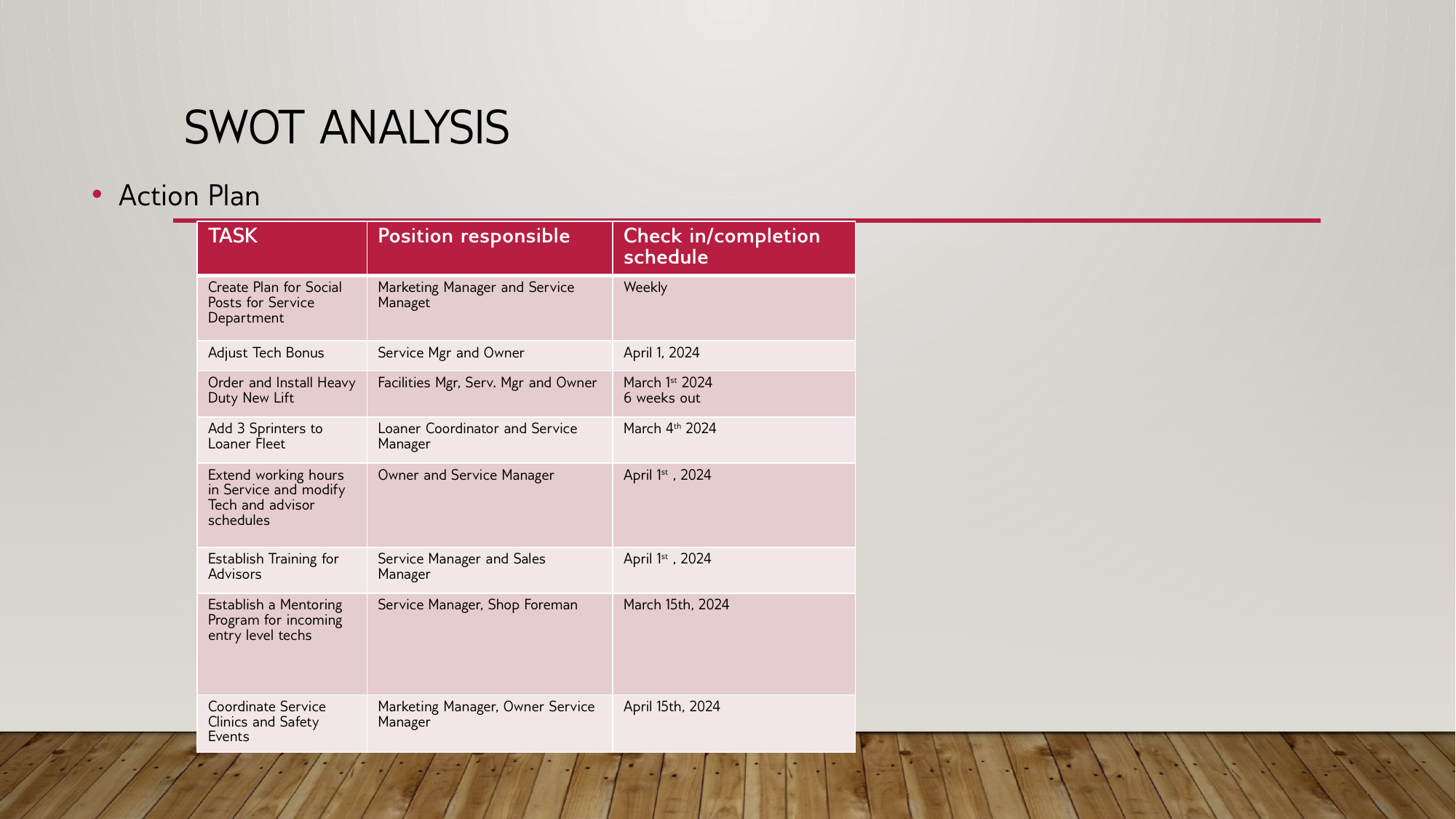

# SWOT Analysis
Action Plan

| TASK | Position responsible | Check in/completion schedule |
| --- | --- | --- |
| Create Plan for Social Posts for Service Department | Marketing Manager and Service Managet | Weekly |
| Adjust Tech Bonus | Service Mgr and Owner | April 1, 2024 |
| Order and Install Heavy Duty New Lift | Facilities Mgr, Serv. Mgr and Owner | March 1st 2024 6 weeks out |
| Add 3 Sprinters to Loaner Fleet | Loaner Coordinator and Service Manager | March 4th 2024 |
| Extend working hours in Service and modify Tech and advisor schedules | Owner and Service Manager | April 1st , 2024 |
| Establish Training for Advisors | Service Manager and Sales Manager | April 1st , 2024 |
| Establish a Mentoring Program for incoming entry level techs | Service Manager, Shop Foreman | March 15th, 2024 |
| Coordinate Service Clinics and Safety Events | Marketing Manager, Owner Service Manager | April 15th, 2024 |